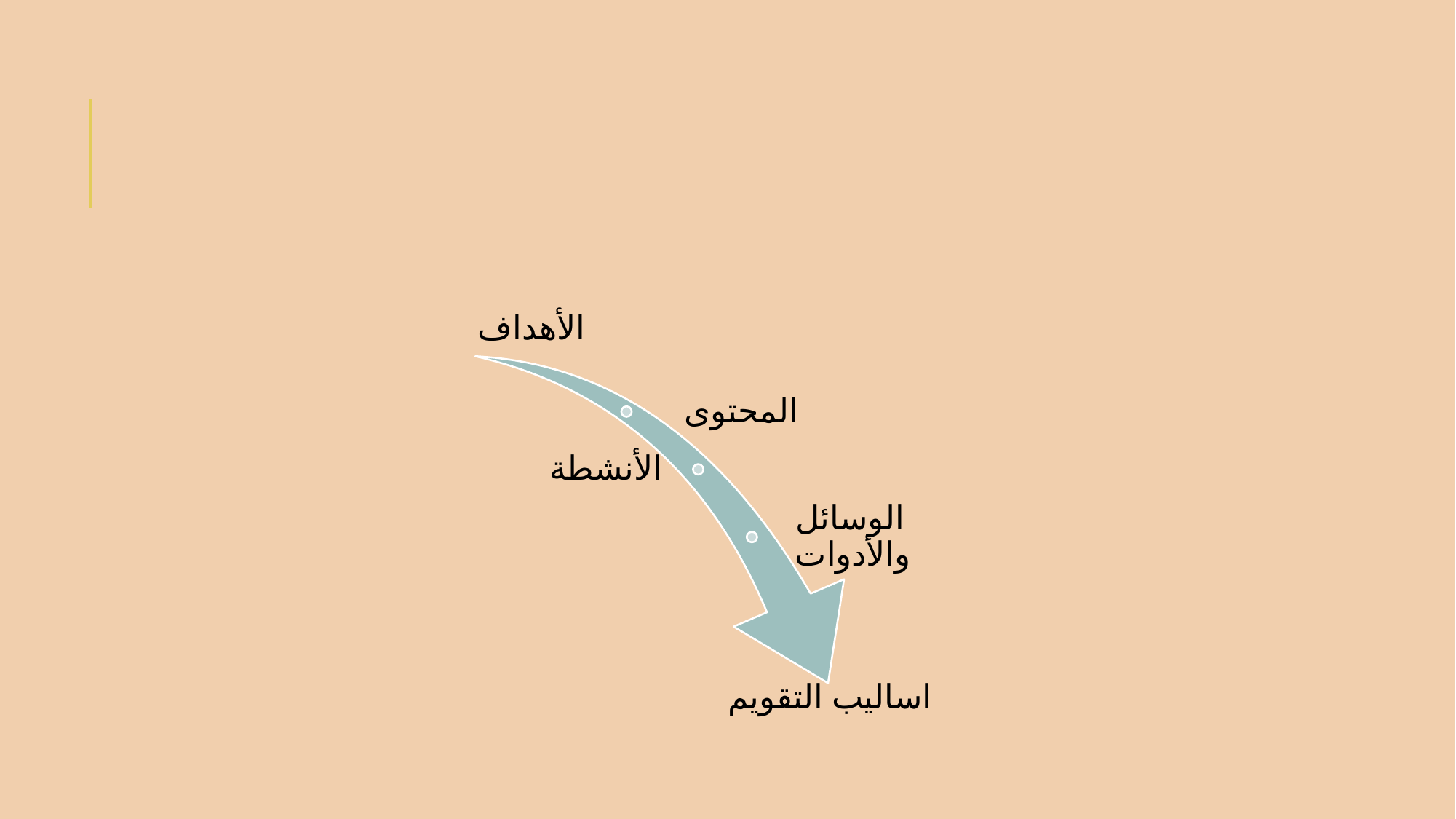

الأهداف
المحتوى
الأنشطة
الوسائل والأدوات
اساليب التقويم